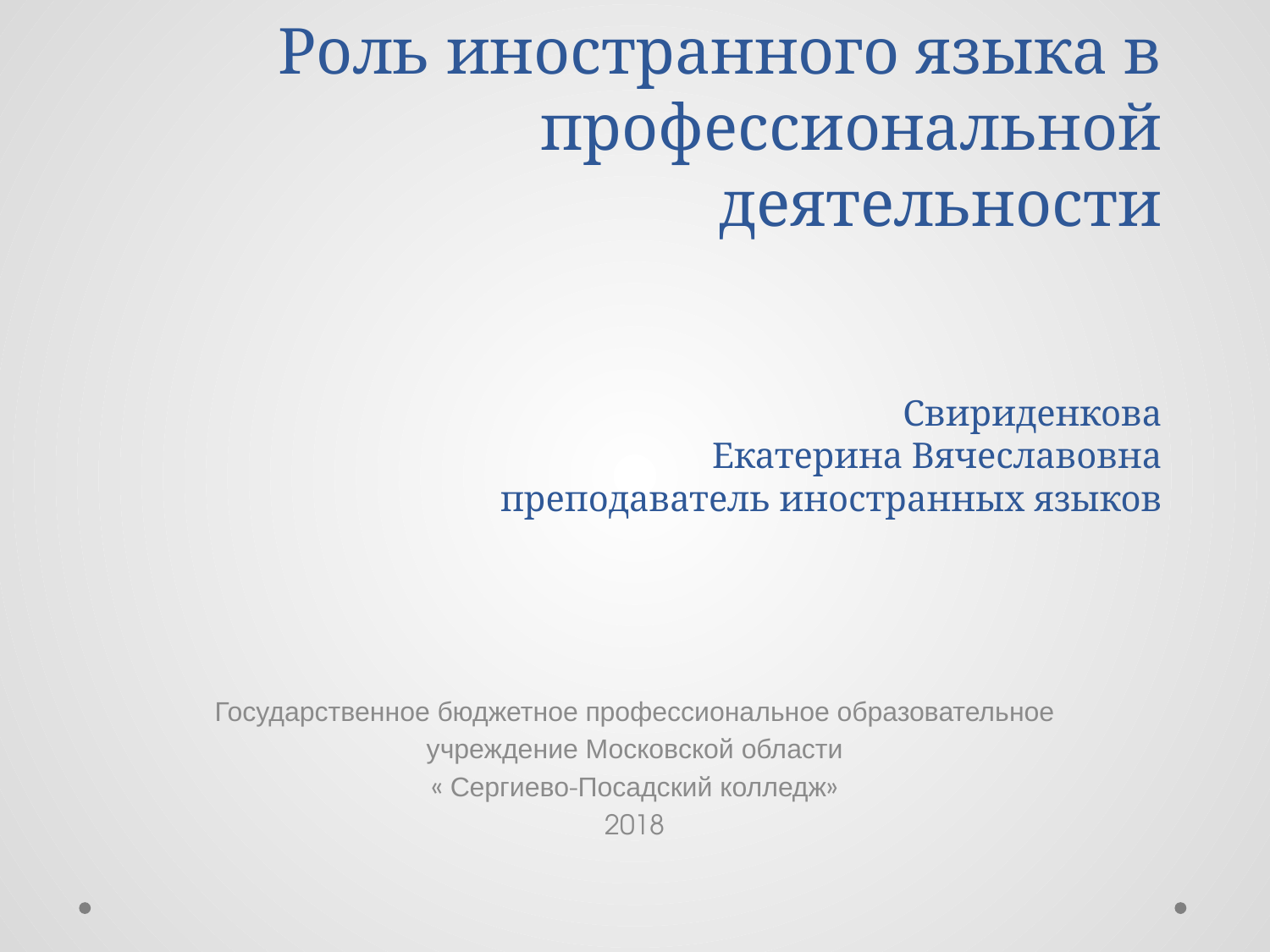

# Роль иностранного языка в профессиональной деятельности Свириденкова Екатерина Вячеславовна преподаватель иностранных языков
Государственное бюджетное профессиональное образовательное
учреждение Московской области
« Сергиево-Посадский колледж»
2018